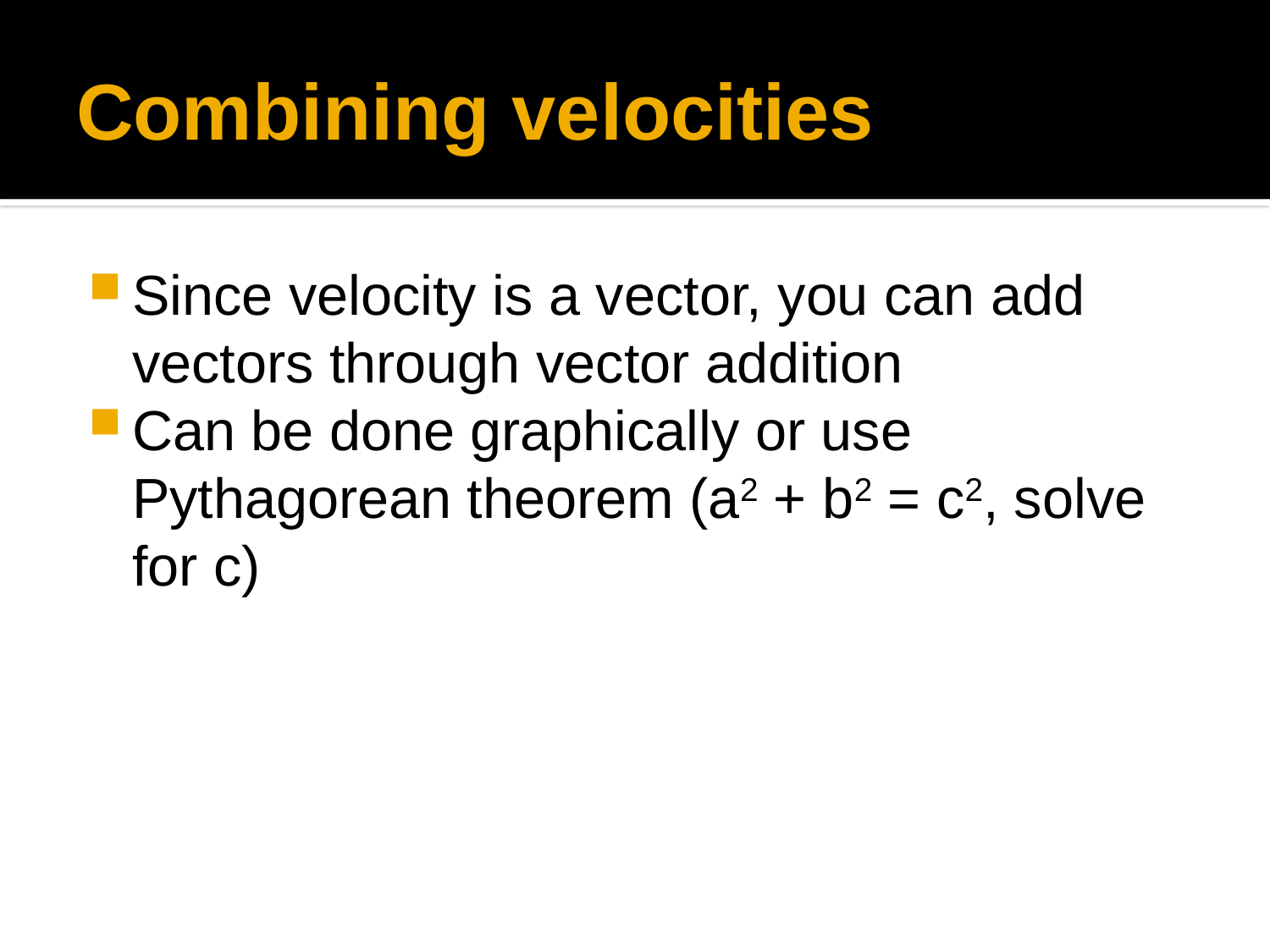

# Combining velocities
Since velocity is a vector, you can add vectors through vector addition
Can be done graphically or use Pythagorean theorem (a2 + b2 = c2, solve for c)